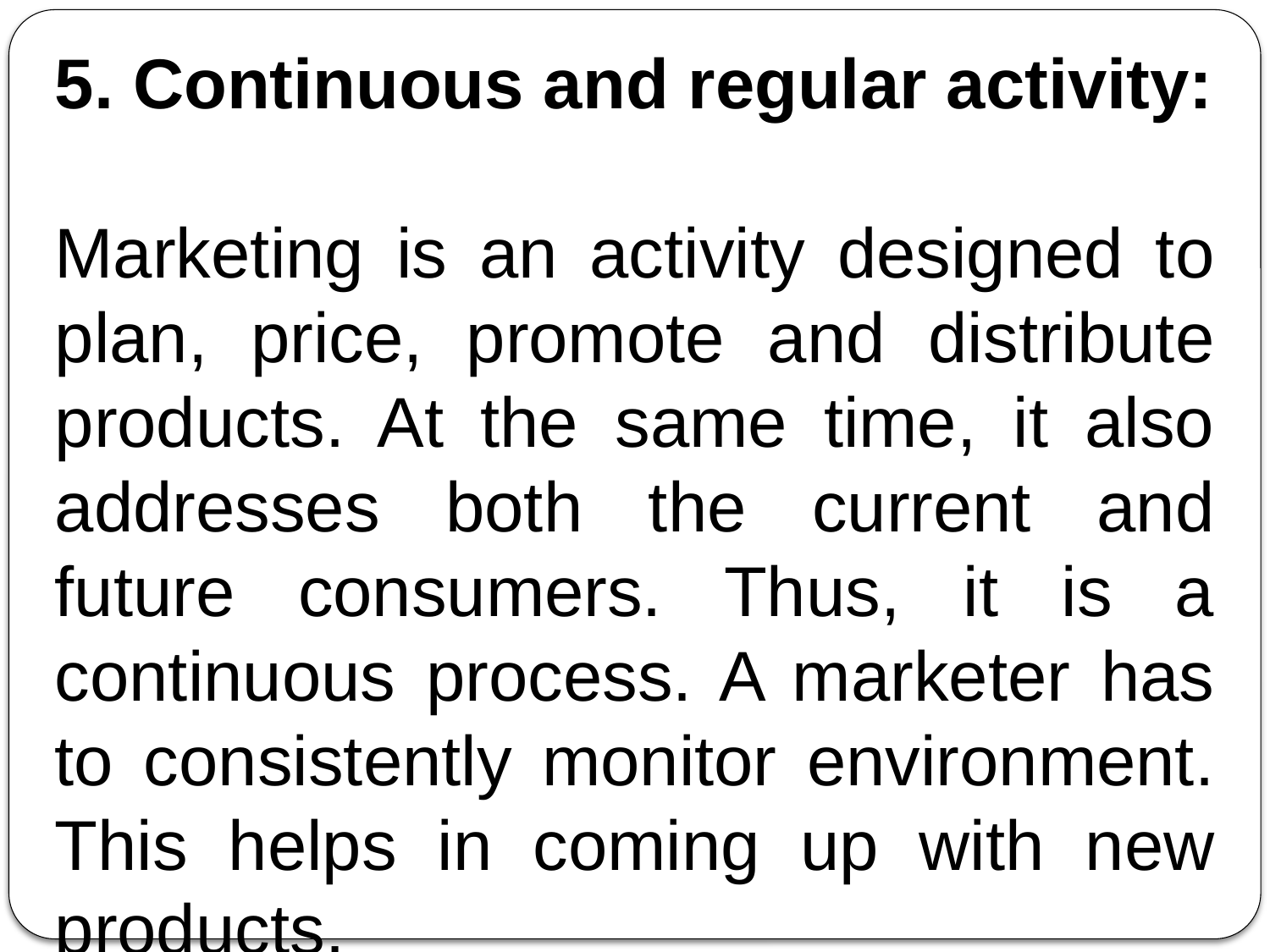

5. Continuous and regular activity:

Marketing is an activity designed to plan, price, promote and distribute products. At the same time, it also addresses both the current and future consumers. Thus, it is a continuous process. A marketer has to consistently monitor environment. This helps in coming up with new products.